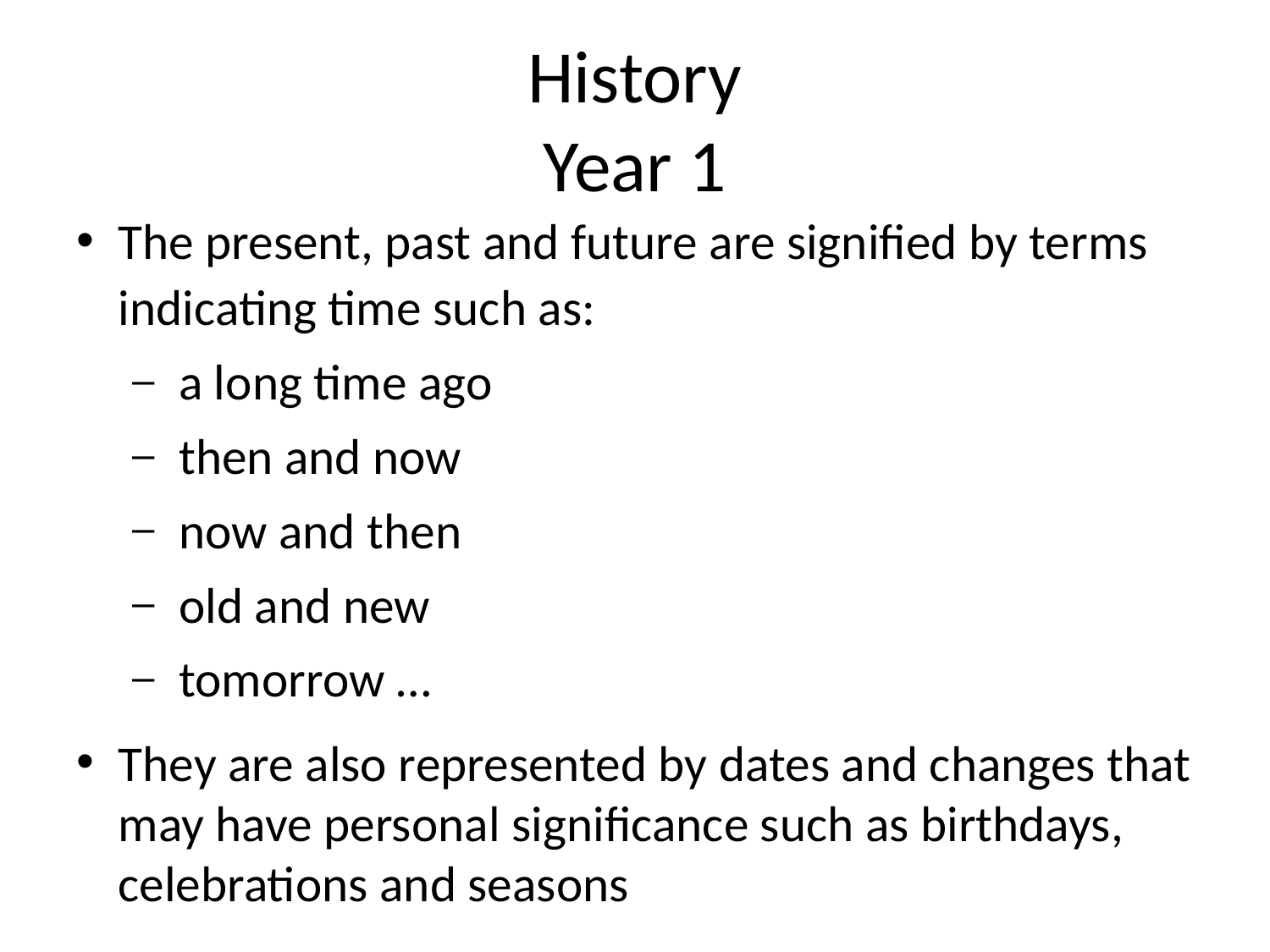

# History Year 1
The present, past and future are signified by terms indicating time such as:
 a long time ago
 then and now
 now and then
 old and new
 tomorrow …
They are also represented by dates and changes that may have personal significance such as birthdays, celebrations and seasons